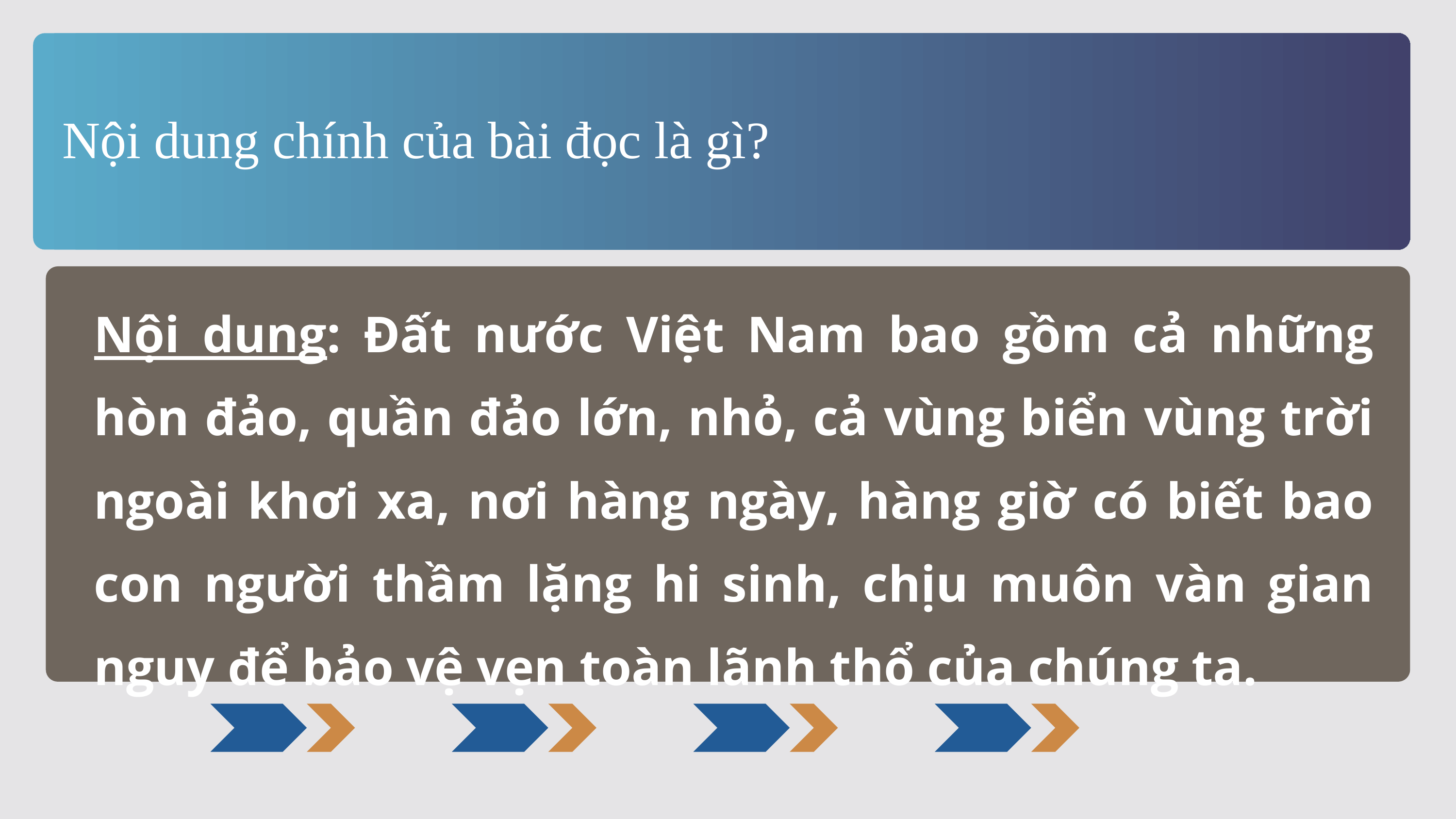

Nội dung chính của bài đọc là gì?

Nội dung: Đất nước Việt Nam bao gồm cả những hòn đảo, quần đảo lớn, nhỏ, cả vùng biển vùng trời ngoài khơi xa, nơi hàng ngày, hàng giờ có biết bao con người thầm lặng hi sinh, chịu muôn vàn gian nguy để bảo vệ vẹn toàn lãnh thổ của chúng ta.